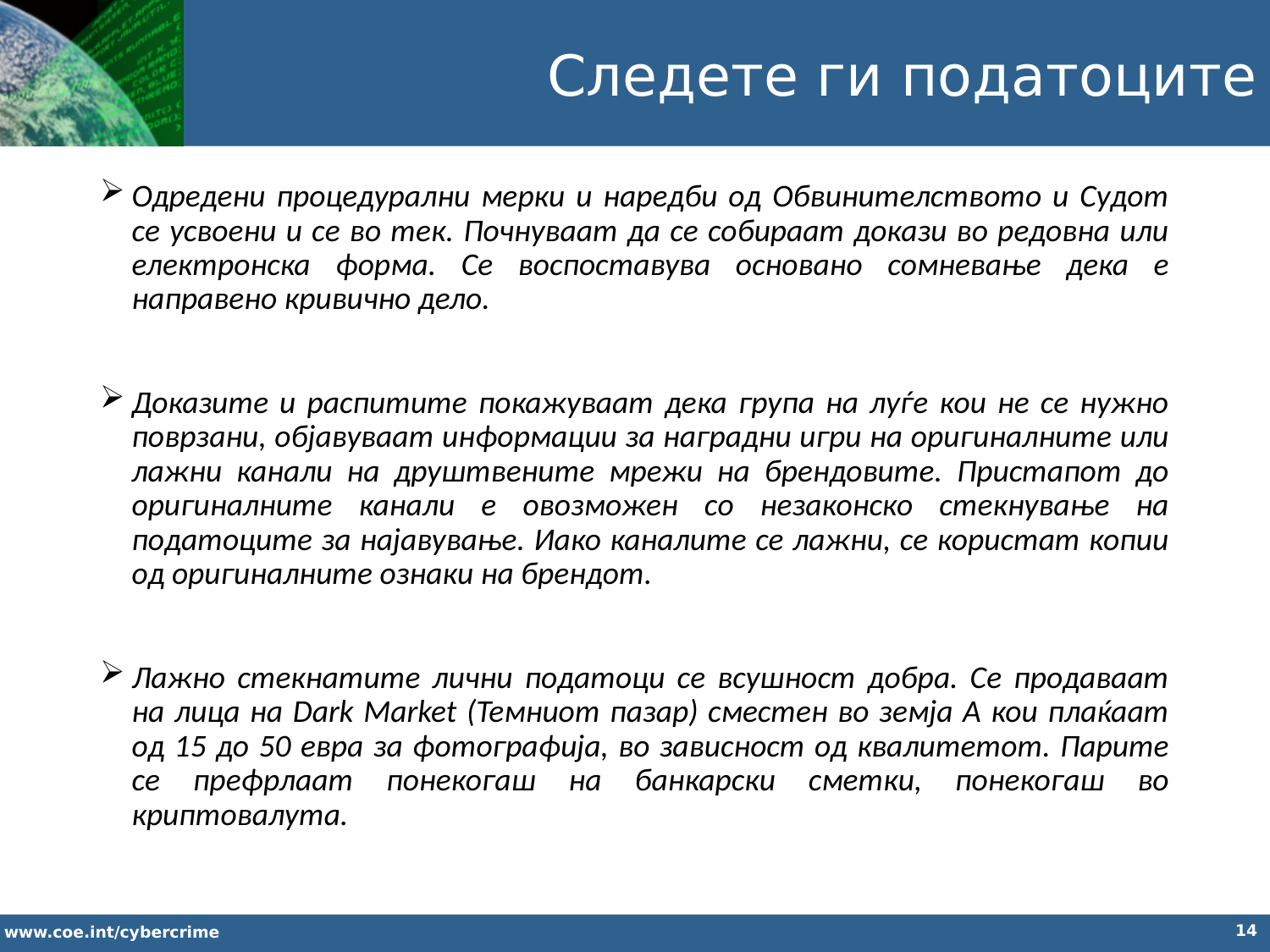

Следете ги податоците
Одредени процедурални мерки и наредби од Обвинителството и Судот се усвоени и се во тек. Почнуваат да се собираат докази во редовна или електронска форма. Се воспоставува основано сомневање дека е направено кривично дело.

Доказите и распитите покажуваат дека група на луѓе кои не се нужно поврзани, објавуваат информации за наградни игри на оригиналните или лажни канали на друштвените мрежи на брендовите. Пристапот до оригиналните канали е овозможен со незаконско стекнување на податоците за најавување. Иако каналите се лажни, се користат копии од оригиналните ознаки на брендот.

Лажно стекнатите лични податоци се всушност добра. Се продаваат на лица на Dark Market (Темниот пазар) сместен во земја А кои плаќаат од 15 до 50 евра за фотографија, во зависност од квалитетот. Парите се префрлаат понекогаш на банкарски сметки, понекогаш во криптовалута.

14